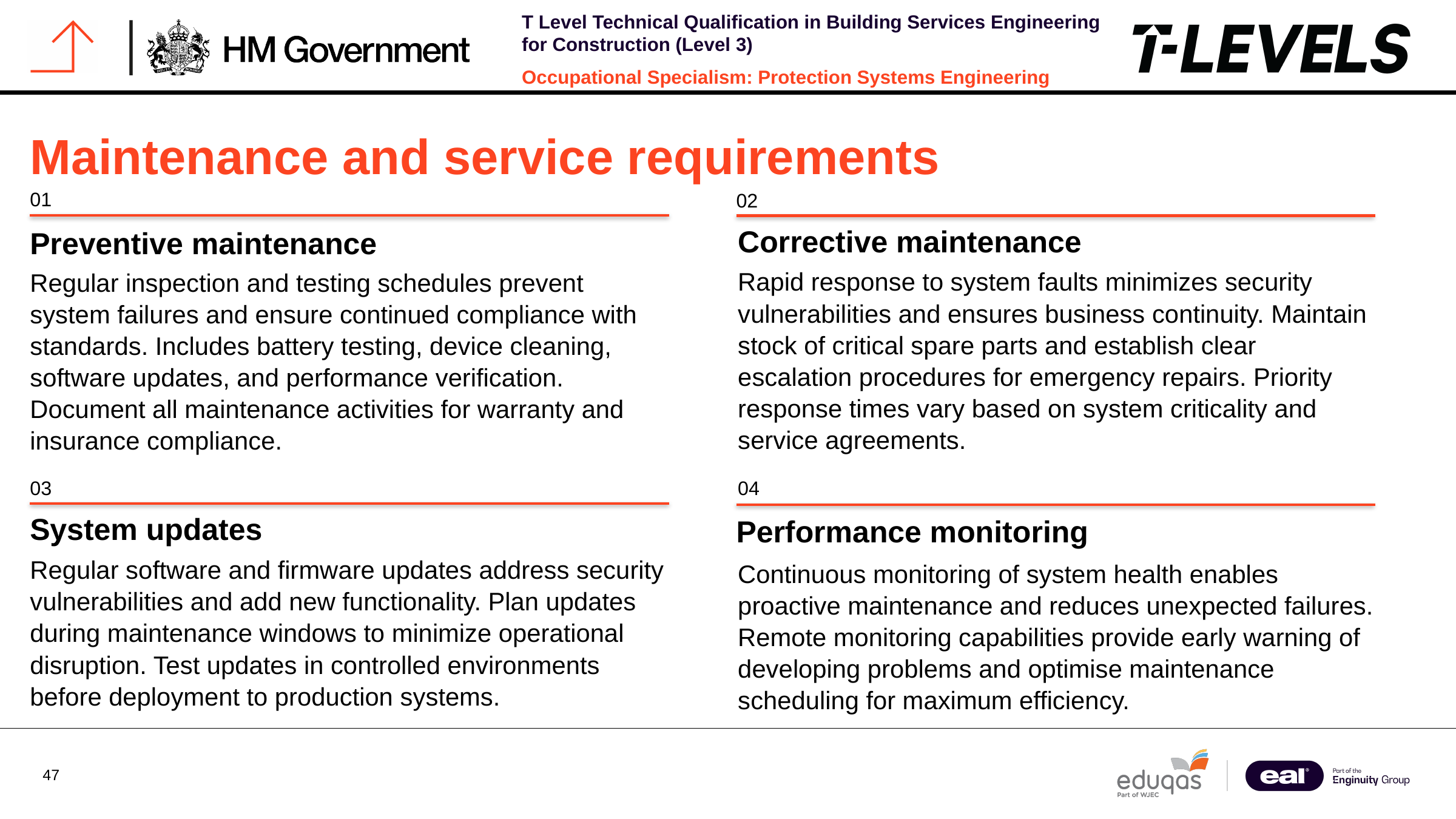

Maintenance and service requirements
01
02
Corrective maintenance
Preventive maintenance
Rapid response to system faults minimizes security vulnerabilities and ensures business continuity. Maintain stock of critical spare parts and establish clear escalation procedures for emergency repairs. Priority response times vary based on system criticality and service agreements.
Regular inspection and testing schedules prevent system failures and ensure continued compliance with standards. Includes battery testing, device cleaning, software updates, and performance verification. Document all maintenance activities for warranty and insurance compliance.
03
04
System updates
Performance monitoring
Regular software and firmware updates address security vulnerabilities and add new functionality. Plan updates during maintenance windows to minimize operational disruption. Test updates in controlled environments before deployment to production systems.
Continuous monitoring of system health enables proactive maintenance and reduces unexpected failures. Remote monitoring capabilities provide early warning of developing problems and optimise maintenance scheduling for maximum efficiency.